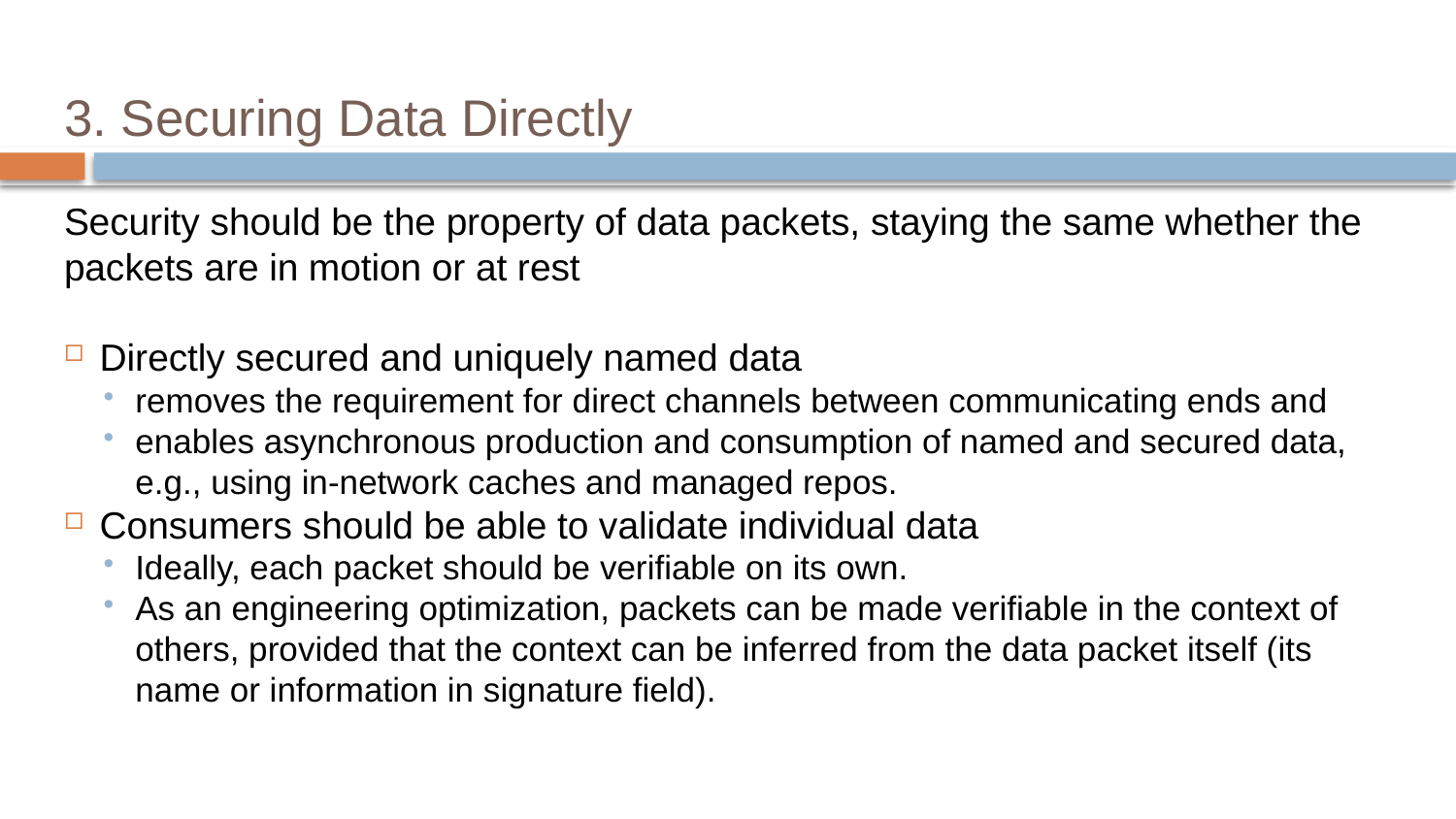

# 3. Securing Data Directly
Security should be the property of data packets, staying the same whether the packets are in motion or at rest

Directly secured and uniquely named data
removes the requirement for direct channels between communicating ends and
enables asynchronous production and consumption of named and secured data, e.g., using in-network caches and managed repos.
Consumers should be able to validate individual data
Ideally, each packet should be verifiable on its own.
As an engineering optimization, packets can be made verifiable in the context of others, provided that the context can be inferred from the data packet itself (its name or information in signature field).

5